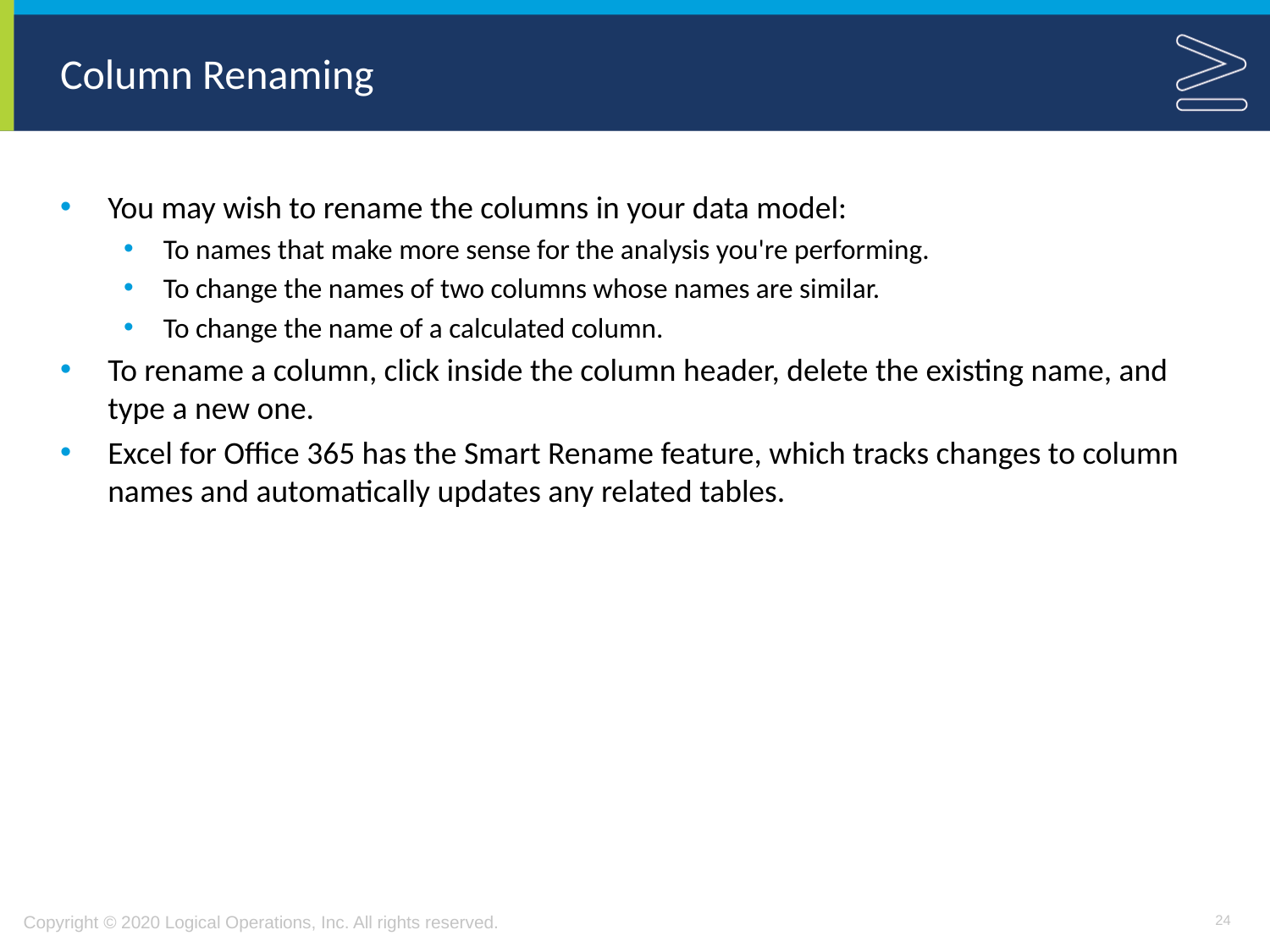

# Column Renaming
You may wish to rename the columns in your data model:
To names that make more sense for the analysis you're performing.
To change the names of two columns whose names are similar.
To change the name of a calculated column.
To rename a column, click inside the column header, delete the existing name, and type a new one.
Excel for Office 365 has the Smart Rename feature, which tracks changes to column names and automatically updates any related tables.
24